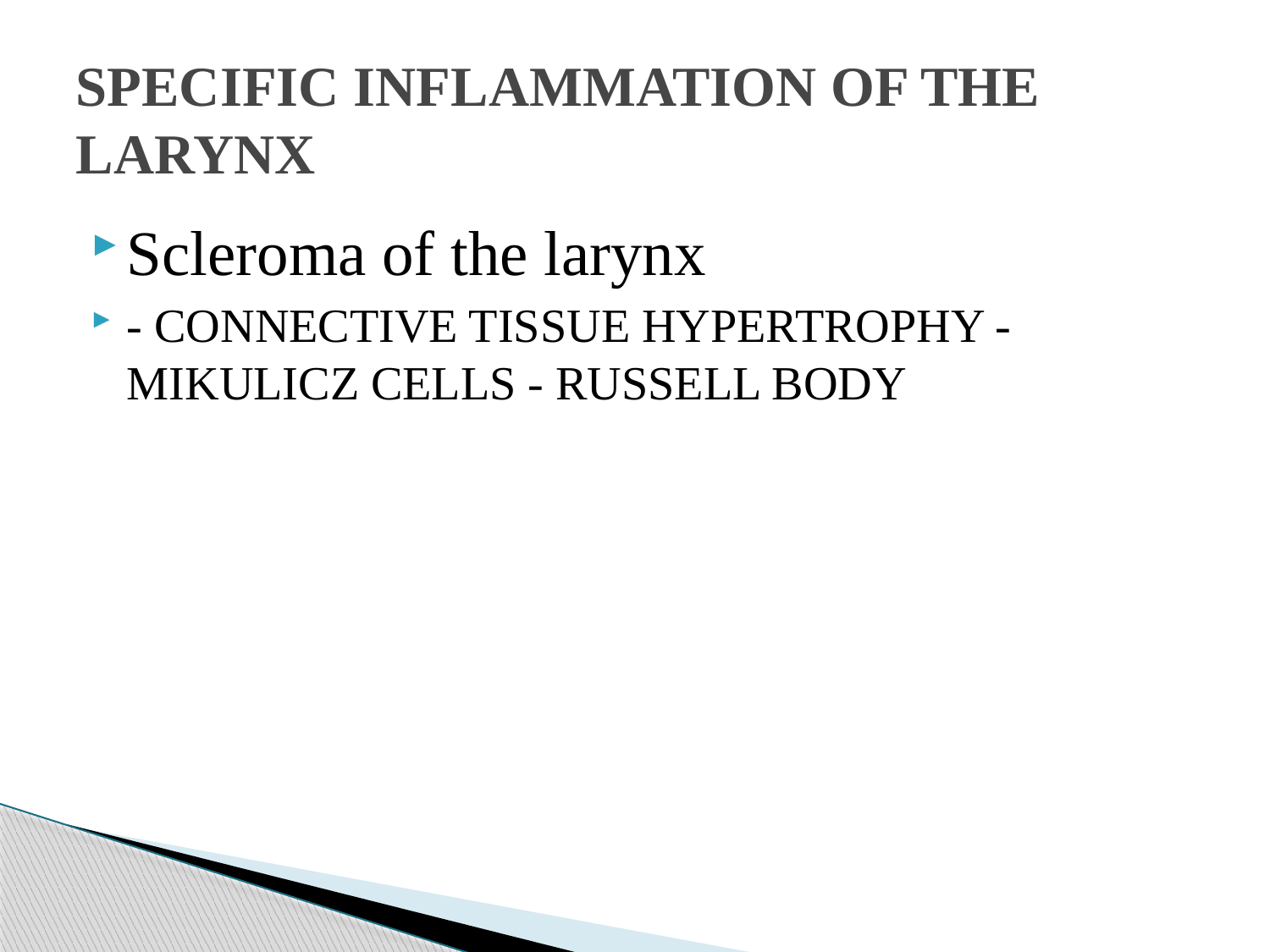

# SPECIFIC INFLAMMATION OF THE LARYNX
Scleroma of the larynx
- CONNECTIVE TISSUE HYPERTROPHY - MIKULICZ CELLS - RUSSELL BODY